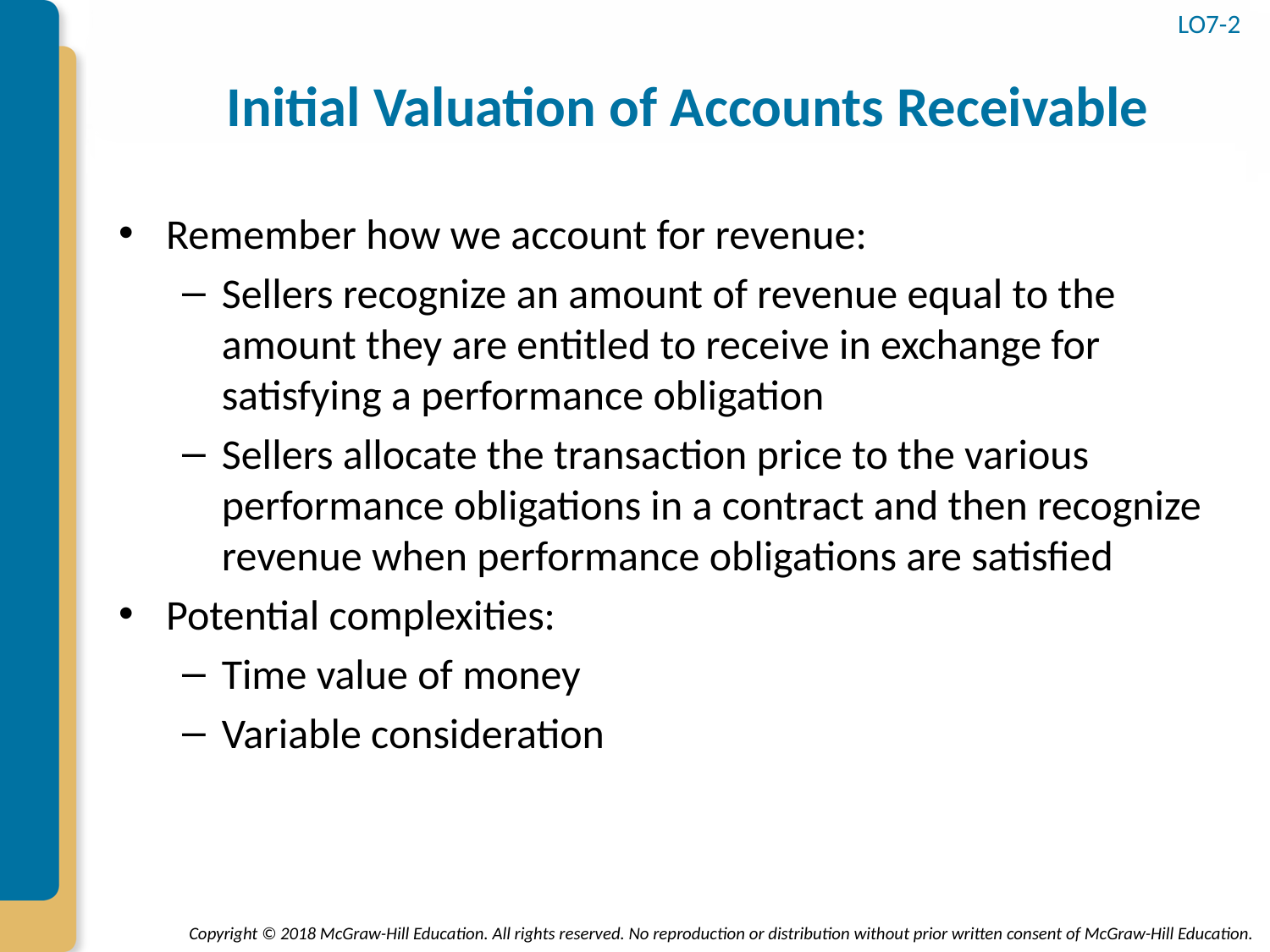

# Initial Valuation of Accounts Receivable
LO7-2
Remember how we account for revenue:
Sellers recognize an amount of revenue equal to the amount they are entitled to receive in exchange for satisfying a performance obligation
Sellers allocate the transaction price to the various performance obligations in a contract and then recognize revenue when performance obligations are satisfied
Potential complexities:
Time value of money
Variable consideration